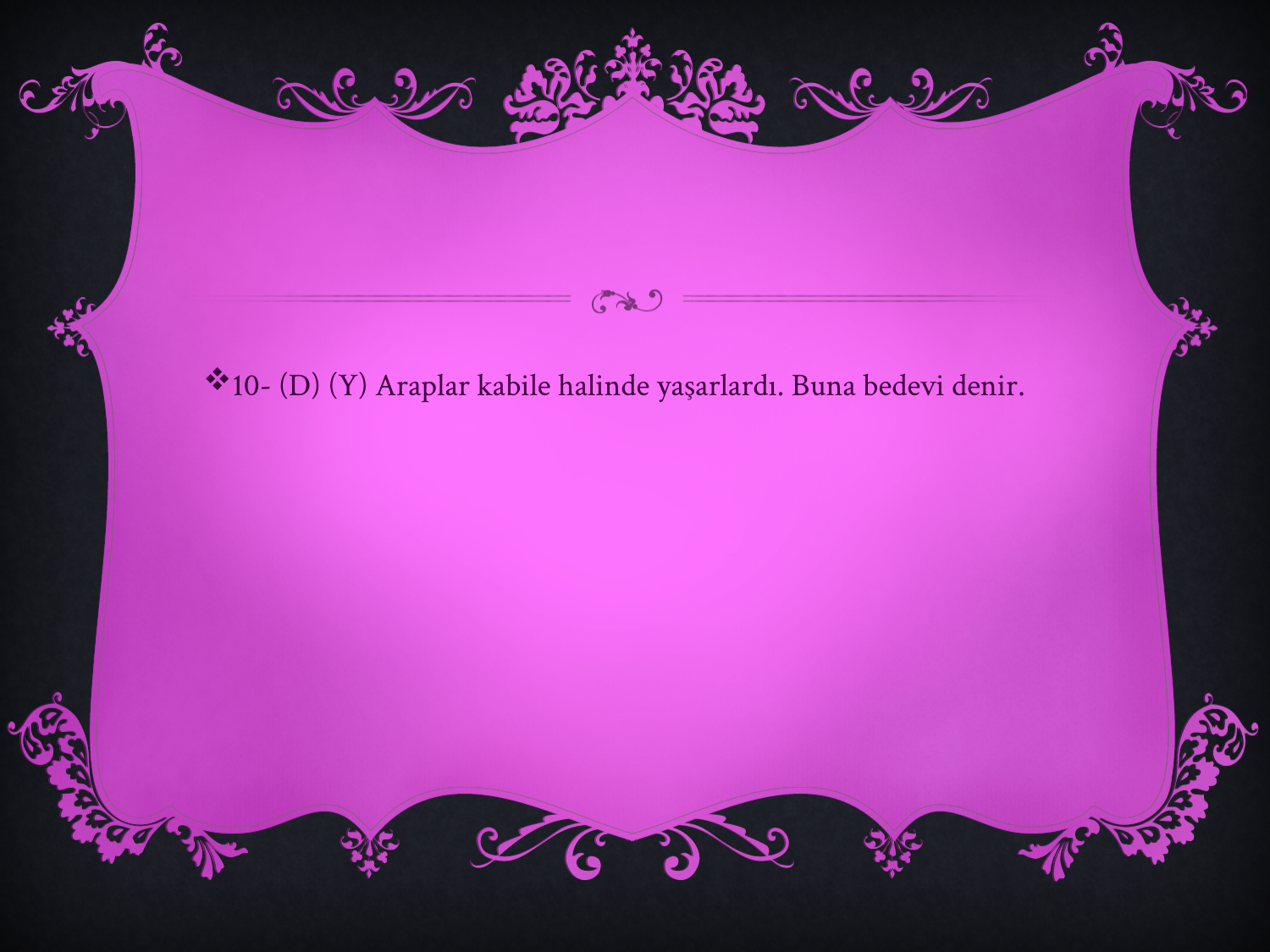

#
10- (D) (Y) Araplar kabile halinde yaşarlardı. Buna bedevi denir.